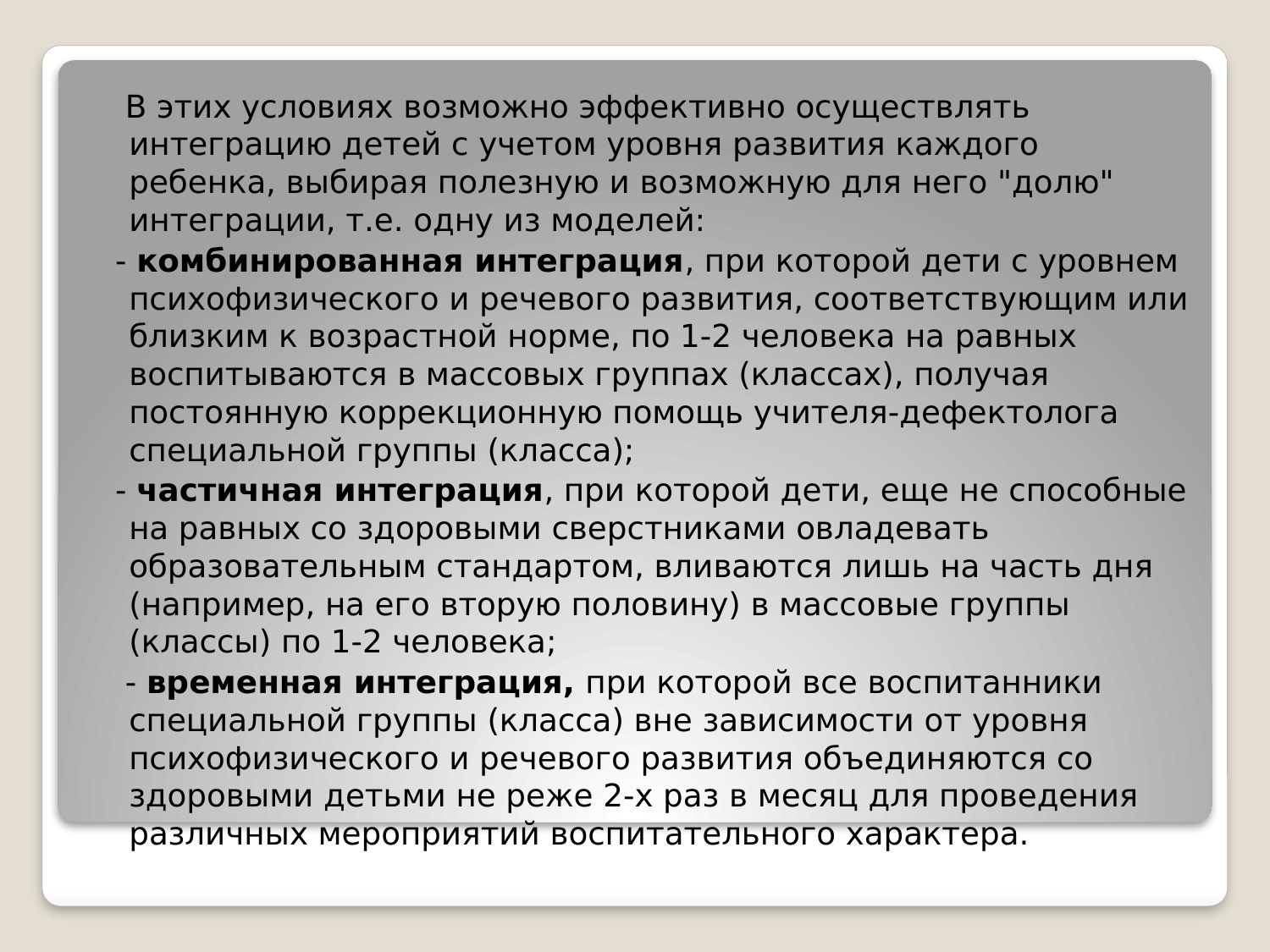

В этих условиях возможно эффективно осуществлять интеграцию детей с учетом уровня развития каждого ребенка, выбирая полезную и возможную для него "долю" интеграции, т.е. одну из моделей:
  - комбинированная интеграция, при которой дети с уровнем психофизического и речевого развития, соответствующим или близким к возрастной норме, по 1-2 человека на равных воспитываются в массовых группах (классах), получая постоянную коррекционную помощь учителя-дефектолога специальной группы (класса);
  - частичная интеграция, при которой дети, еще не способные на равных со здоровыми сверстниками овладевать образовательным стандартом, вливаются лишь на часть дня (например, на его вторую половину) в массовые группы (классы) по 1-2 человека;
   - временная интеграция, при которой все воспитанники специальной группы (класса) вне зависимости от уровня психофизического и речевого развития объединяются со здоровыми детьми не реже 2-х раз в месяц для проведения различных мероприятий воспитательного характера.